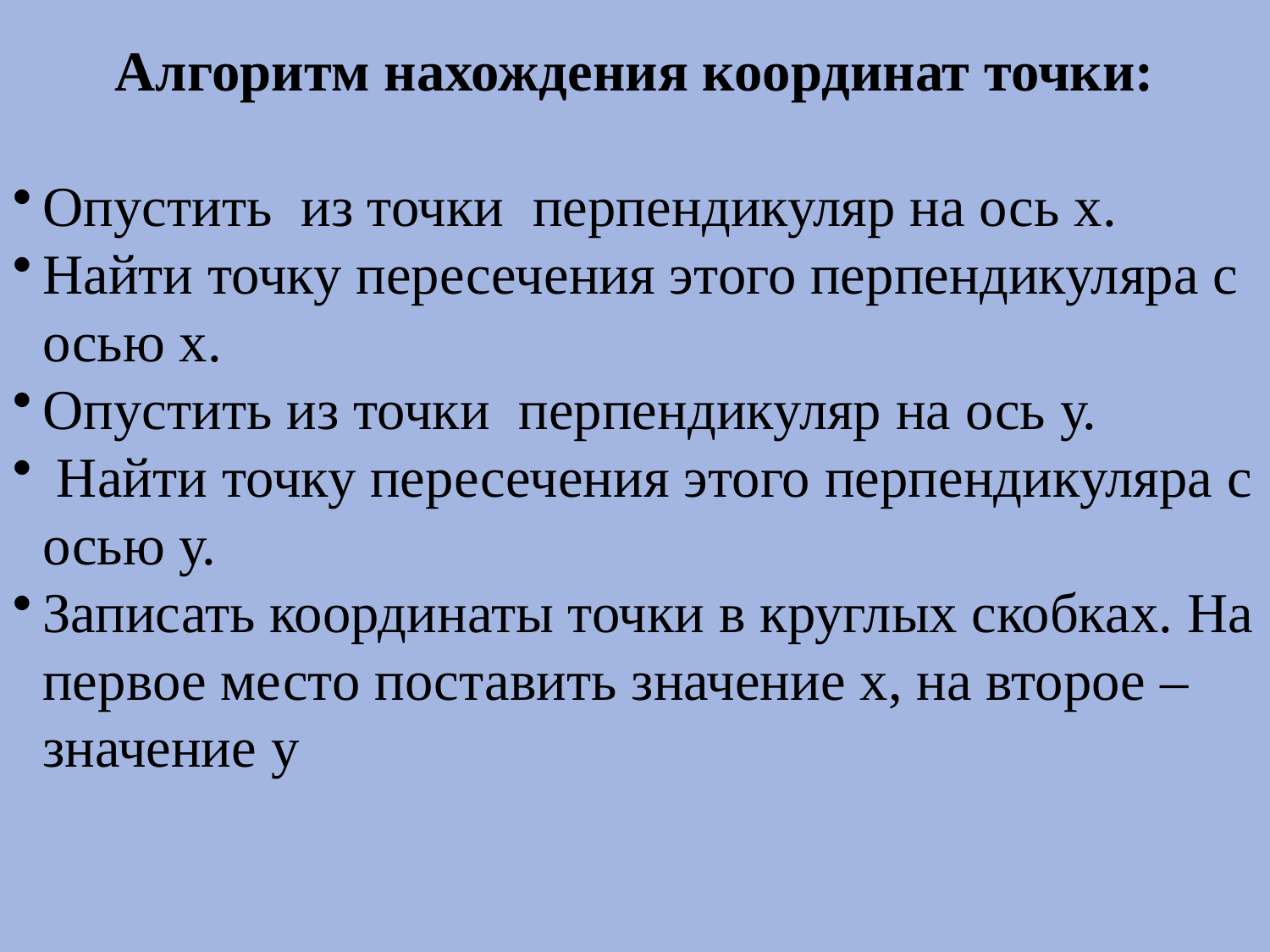

Алгоритм нахождения координат точки:

Опустить  из точки  перпендикуляр на ось х.
Найти точку пересечения этого перпендикуляра с осью х.
Опустить из точки  перпендикуляр на ось у.
 Найти точку пересечения этого перпендикуляра с осью у.
Записать координаты точки в круглых скобках. На первое место поставить значение х, на второе –значение у